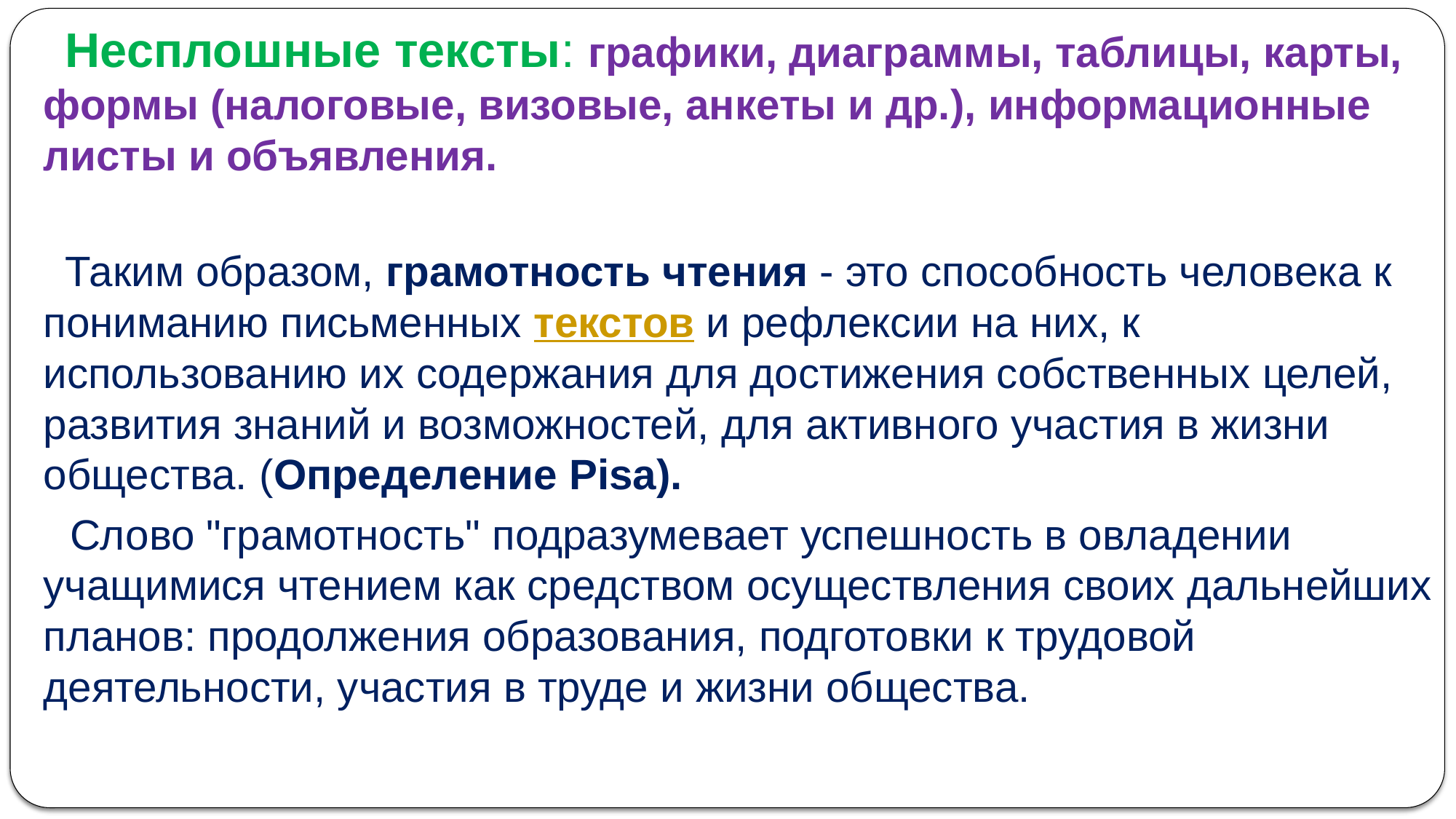

Несплошные тексты: графики, диаграммы, таблицы, карты, формы (налоговые, визовые, анкеты и др.), информационные листы и объявления.

     Таким образом, грамотность чтения - это способность человека к пониманию письменных текстов и рефлексии на них, к использованию их содержания для достижения собственных целей, развития знаний и возможностей, для активного участия в жизни общества. (Определение Pisa).
     Слово "грамотность" подразумевает успешность в овладении учащимися чтением как средством осуществления своих дальнейших планов: продолжения образования, подготовки к трудовой деятельности, участия в труде и жизни общества.

#